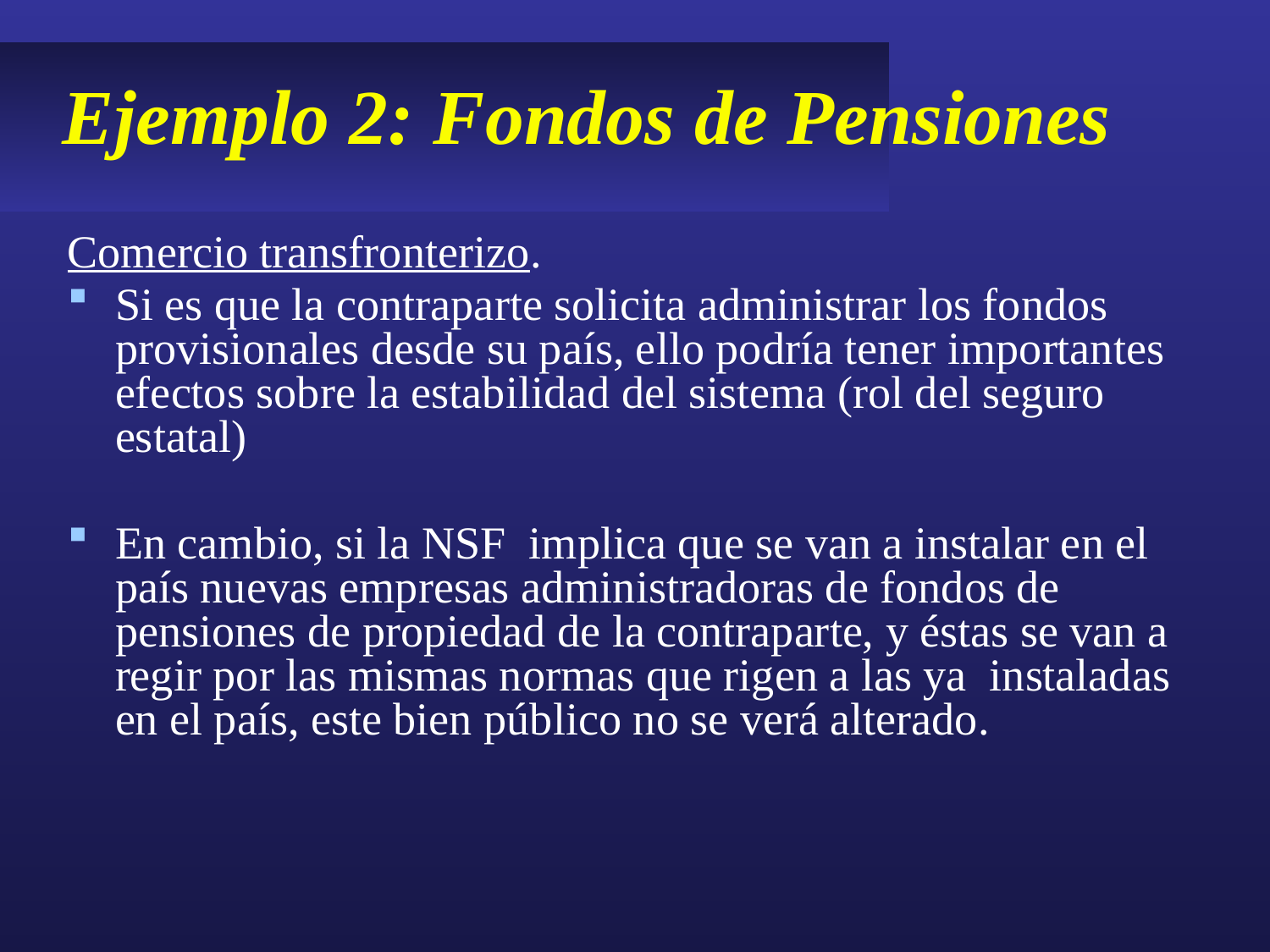

# Ejemplo 2: Fondos de Pensiones

Comercio transfronterizo.
Si es que la contraparte solicita administrar los fondos provisionales desde su país, ello podría tener importantes efectos sobre la estabilidad del sistema (rol del seguro estatal)

En cambio, si la NSF  implica que se van a instalar en el país nuevas empresas administradoras de fondos de pensiones de propiedad de la contraparte, y éstas se van a regir por las mismas normas que rigen a las ya  instaladas en el país, este bien público no se verá alterado.